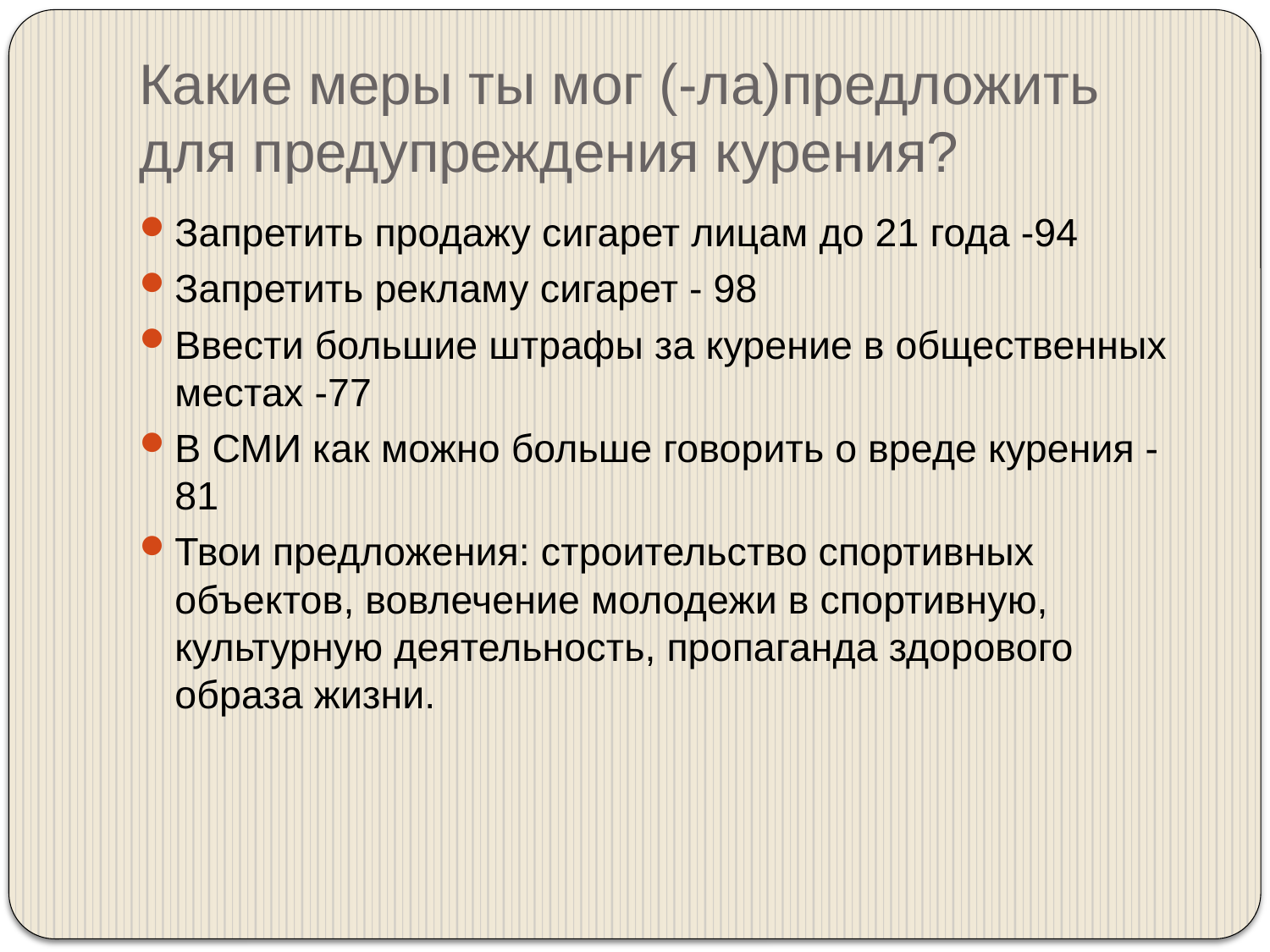

# Какие меры ты мог (-ла)предложить для предупреждения курения?
Запретить продажу сигарет лицам до 21 года -94
Запретить рекламу сигарет - 98
Ввести большие штрафы за курение в общественных местах -77
В СМИ как можно больше говорить о вреде курения - 81
Твои предложения: строительство спортивных объектов, вовлечение молодежи в спортивную, культурную деятельность, пропаганда здорового образа жизни.